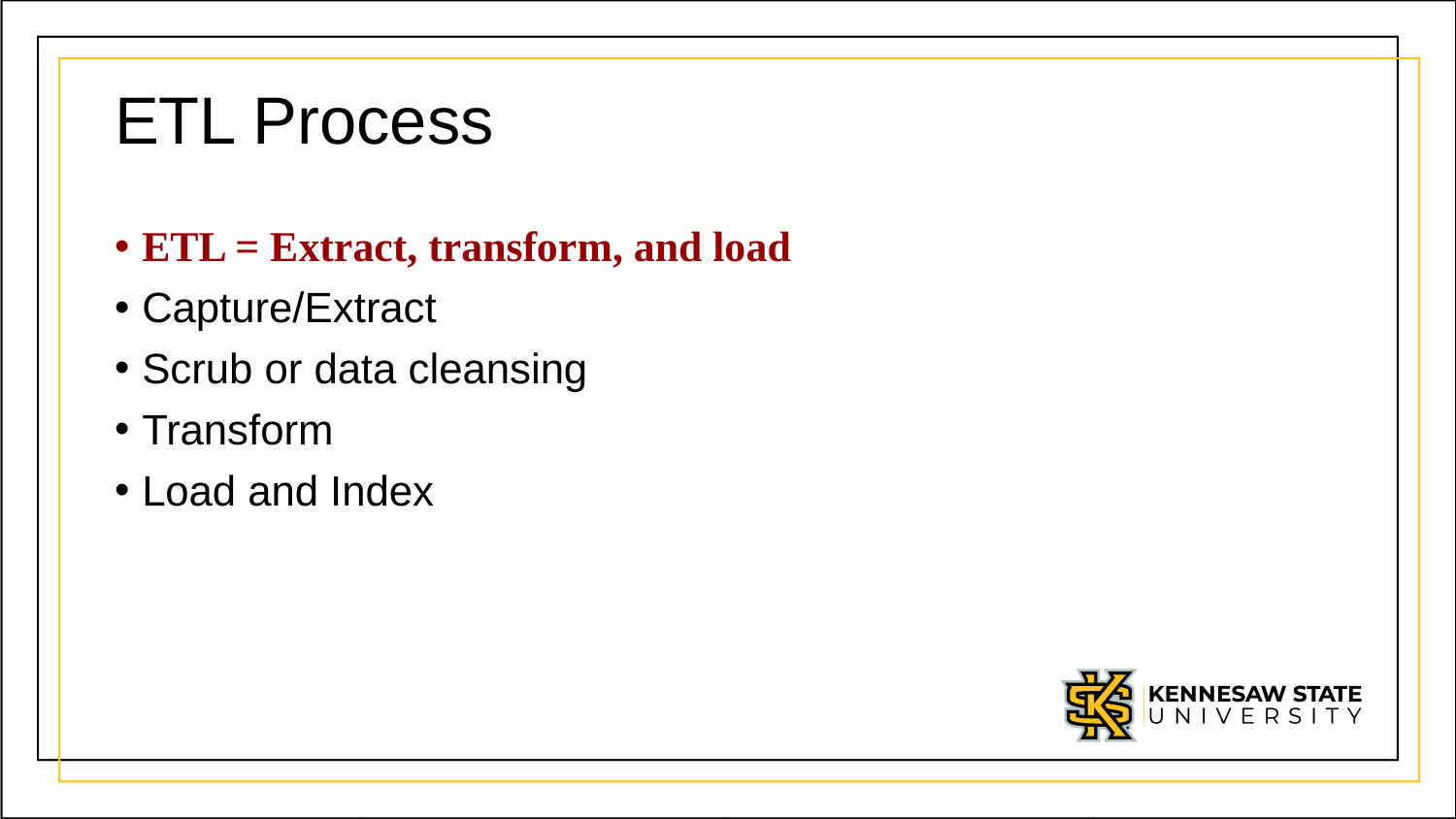

# ETL Process
ETL = Extract, transform, and load
Capture/Extract
Scrub or data cleansing
Transform
Load and Index